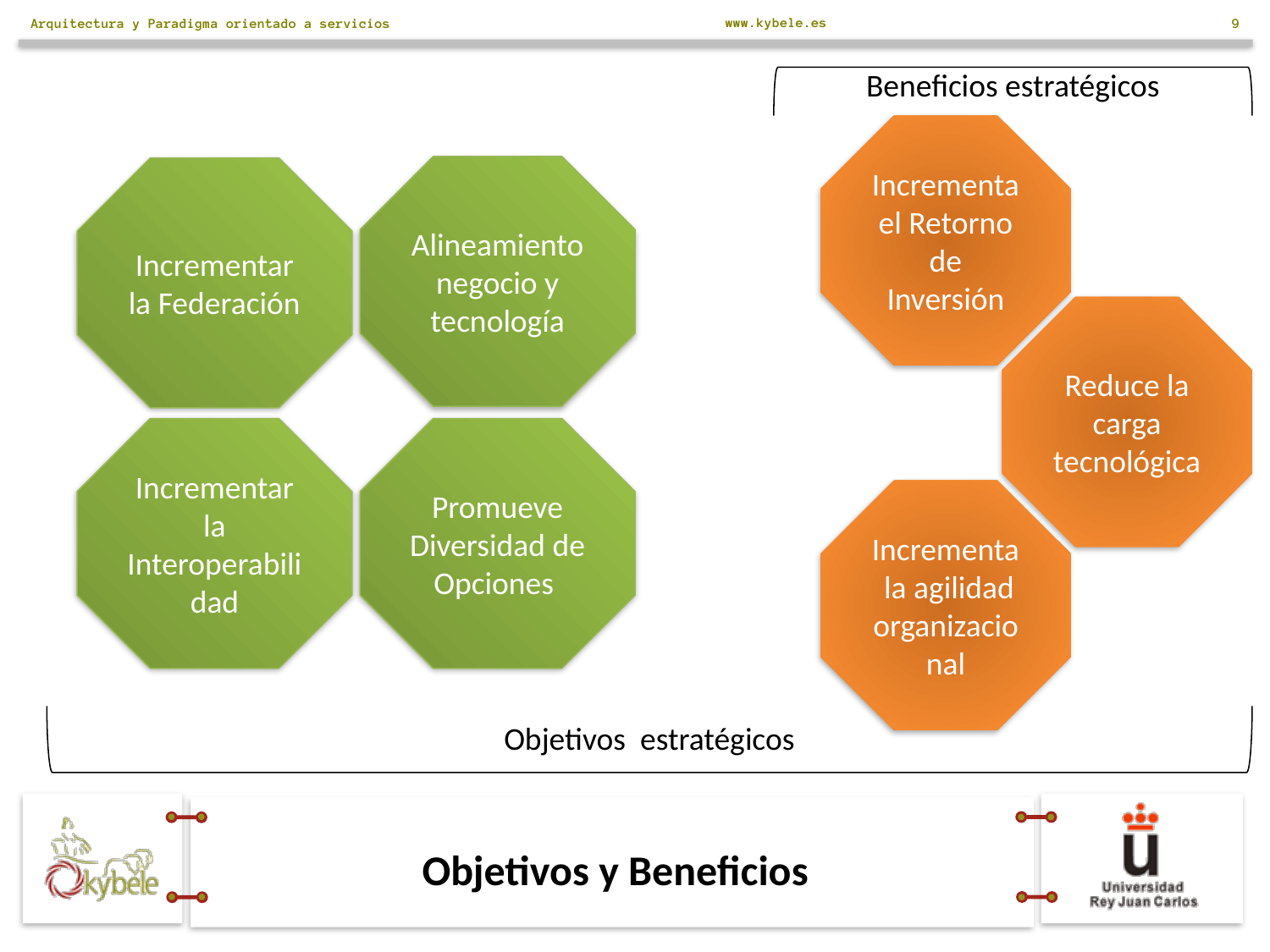

Beneficios estratégicos
Arquitectura y Paradigma orientado a servicios
9
Incrementa el Retorno de Inversión
Objetivos  estratégicos
Alineamiento negocio y tecnología
Incrementar la Federación
Reduce la carga tecnológica
Incrementar la Interoperabilidad
Promueve Diversidad de Opciones
Incrementa  la agilidad organizacional
# Objetivos y Beneficios